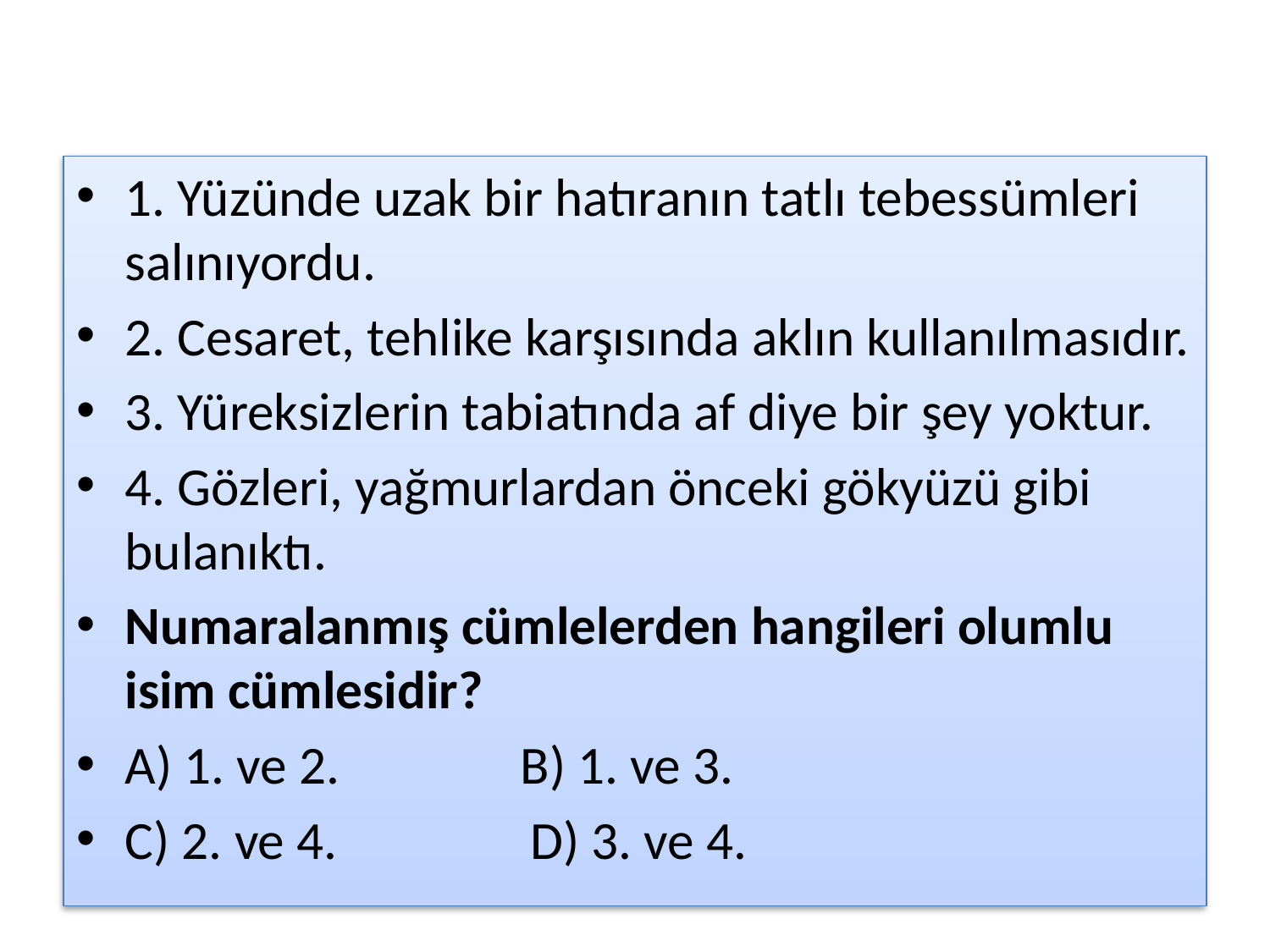

#
1. Yüzünde uzak bir hatıranın tatlı tebessümleri salınıyordu.
2. Cesaret, tehlike karşısında aklın kullanılmasıdır.
3. Yüreksizlerin tabiatında af diye bir şey yoktur.
4. Gözleri, yağmurlardan önceki gökyüzü gibi bulanıktı.
Numaralanmış cümlelerden hangileri olumlu isim cümlesidir?
A) 1. ve 2.               B) 1. ve 3.
C) 2. ve 4.                D) 3. ve 4.